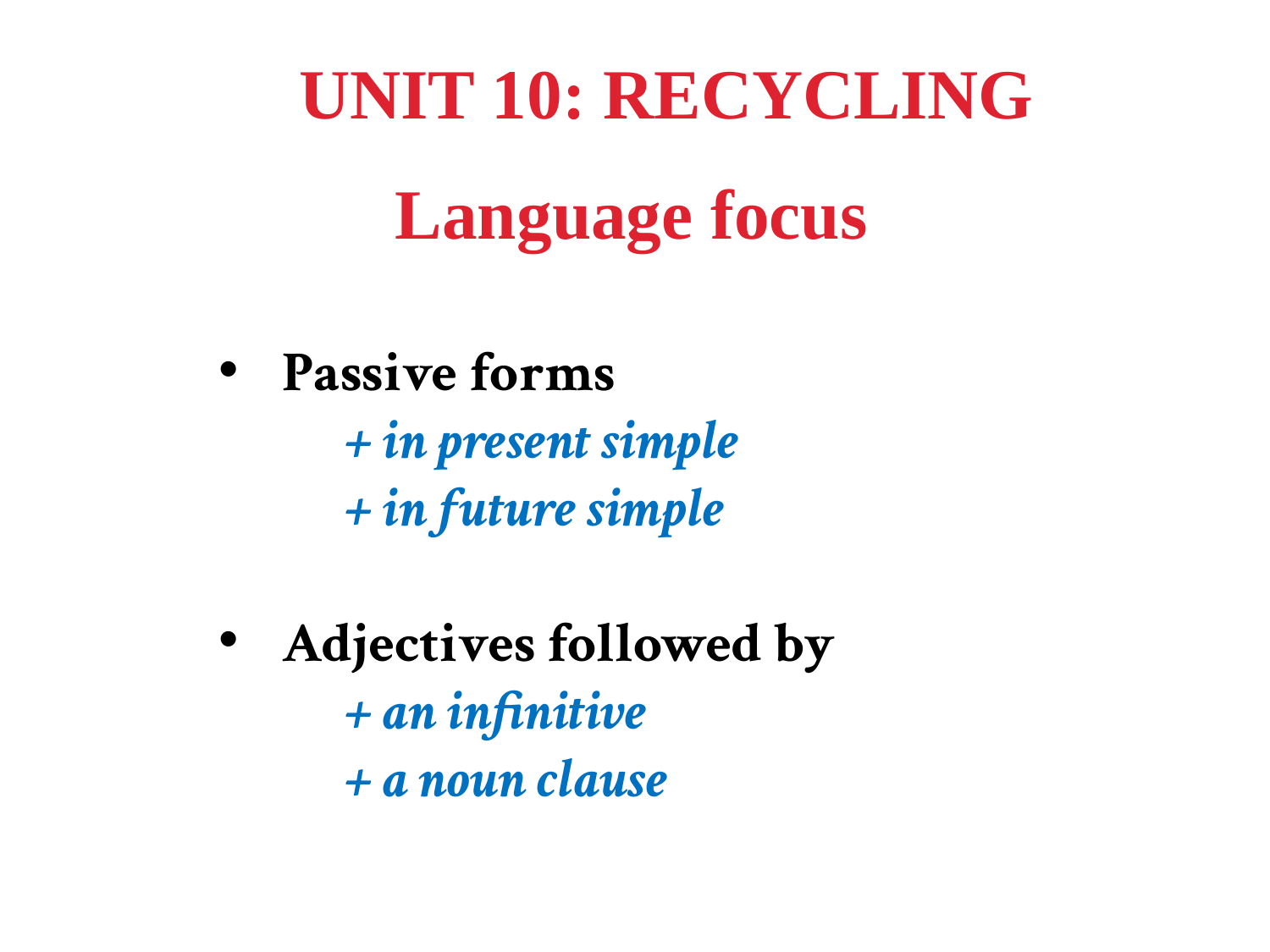

UNIT 10: RECYCLING
Language focus
Passive forms
	+ in present simple
	+ in future simple

Adjectives followed by
	+ an infinitive
	+ a noun clause